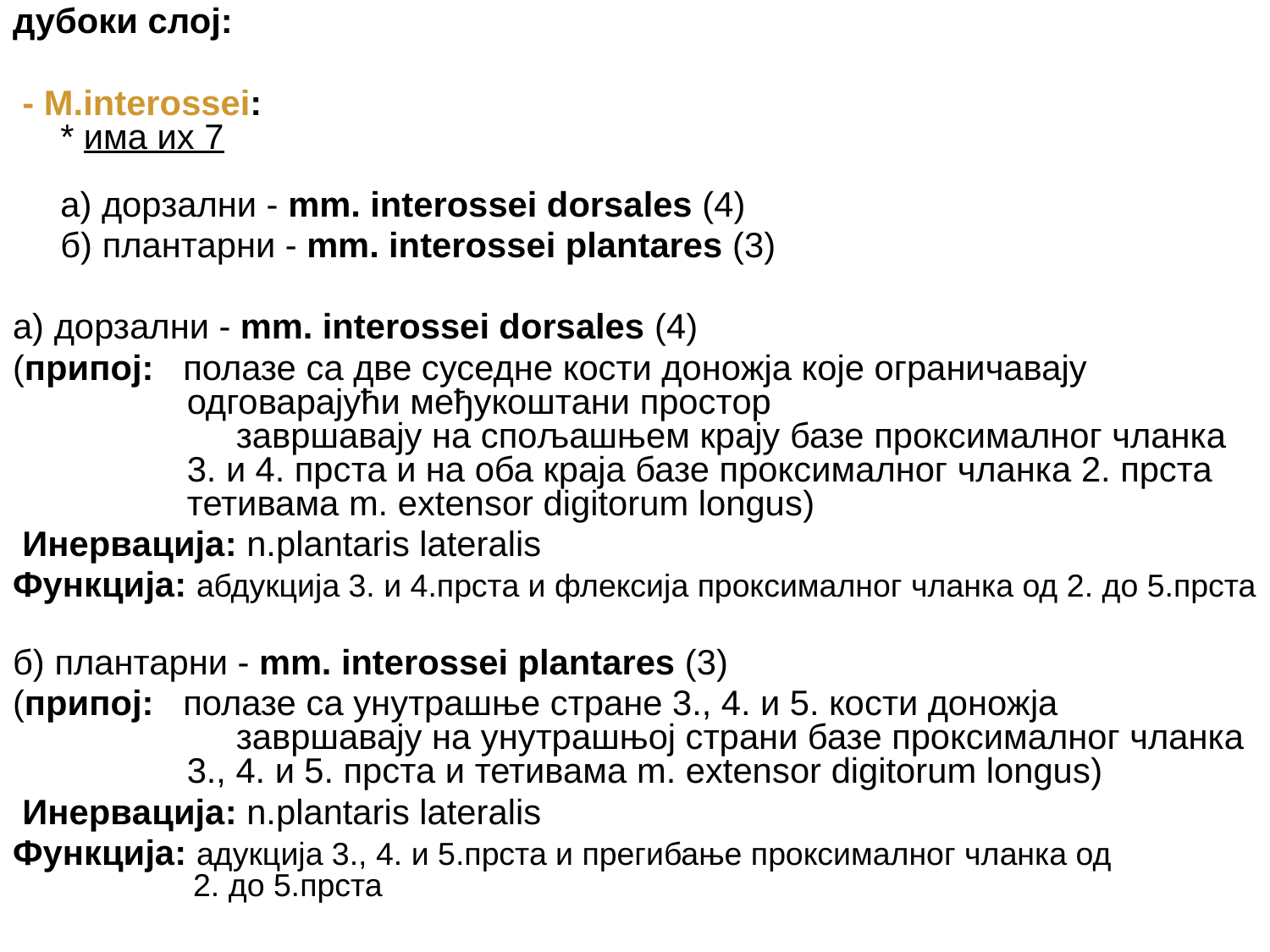

дубоки слој:

 - M.interossei:
* има их 7
a) дорзални - mm. interossei dorsales (4)
	б) плантарни - mm. interossei plantares (3)

a) дорзални - mm. interossei dorsales (4)
(припој:   полазе са две суседне кости доножја које ограничавају
             одговарајући међукоштани простор
	     завршавају на спољашњем крају базе проксималног чланка
             3. и 4. прста и на оба краја базе проксималног чланка 2. прста
             тетивама m. extensor digitorum longus)
 Инервaција: n.plantaris lateralis
Функција: абдукција 3. и 4.прста и флексија проксималног чланка од 2. до 5.прста

б) плантарни - mm. interossei plantares (3)
(припој:   полазе са унутрашње стране 3., 4. и 5. кости доножја
	     завршавају на унутрашњој страни базе проксималног чланка
             3., 4. и 5. прста и тетивама m. extensor digitorum longus)
 Инервaција: n.plantaris lateralis
Функција: адукција 3., 4. и 5.прста и прегибање проксималног чланка од
               2. до 5.прста